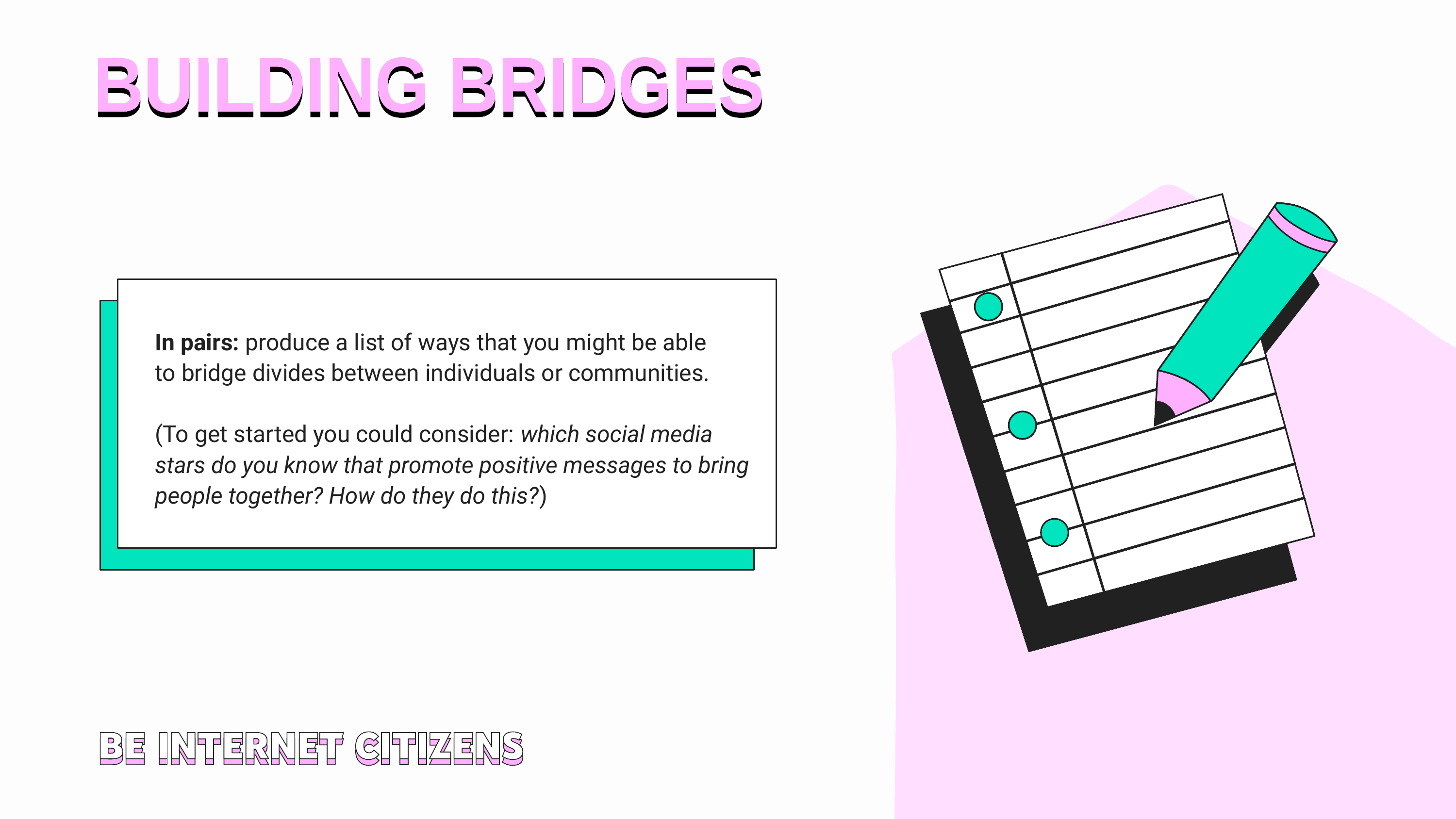

BUILDING BRIDGES

In pairs: produce a list of ways that you might be able
to bridge divides between individuals or communities.

(To get started you could consider: which social media stars do you know that promote positive messages to bring people together? How do they do this?)